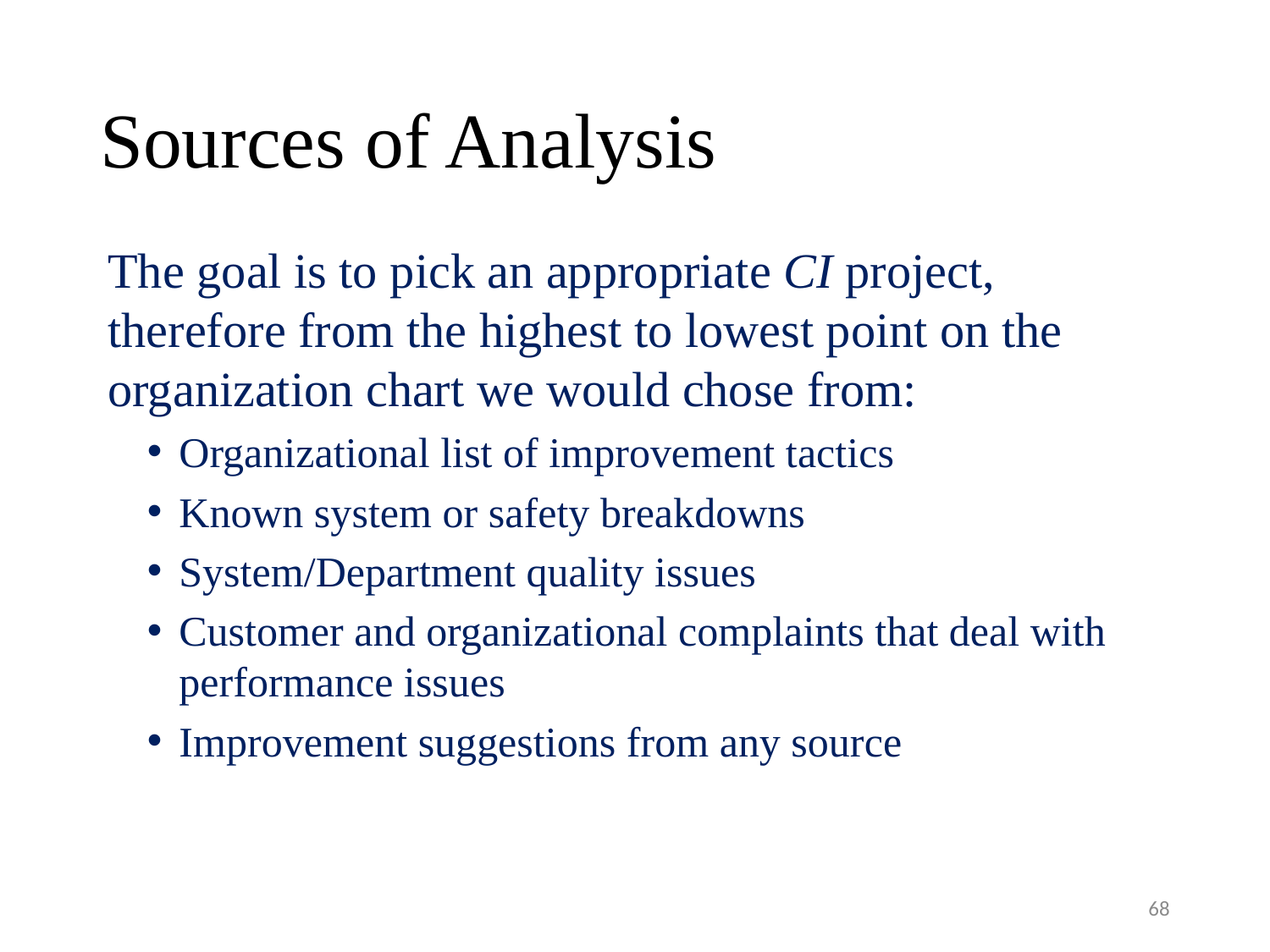

# Sources of Analysis
The goal is to pick an appropriate CI project, therefore from the highest to lowest point on the organization chart we would chose from:
Organizational list of improvement tactics
Known system or safety breakdowns
System/Department quality issues
Customer and organizational complaints that deal with performance issues
Improvement suggestions from any source

68